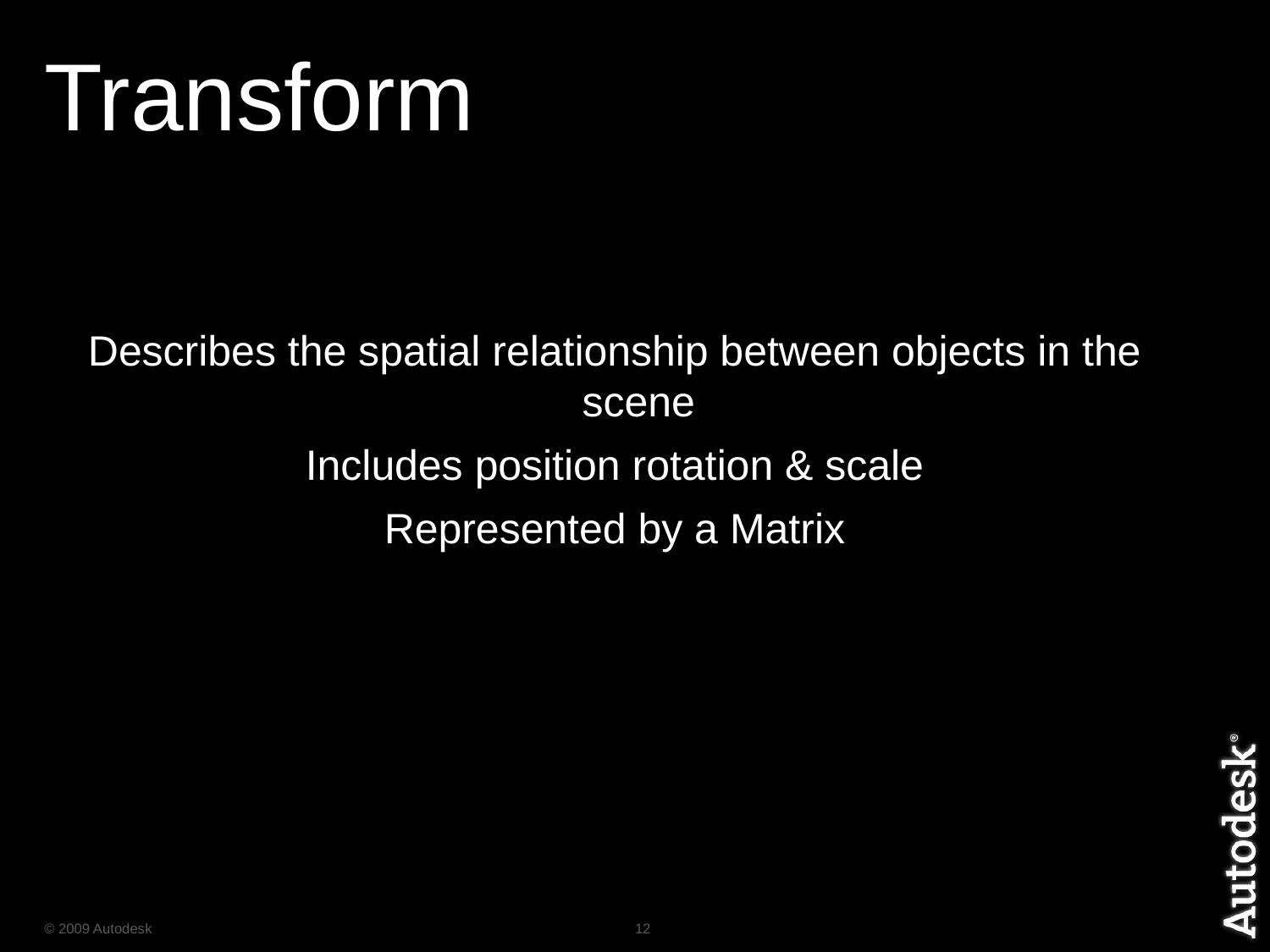

# Transform

Describes the spatial relationship between objects in the scene
Includes position rotation & scale
Represented by a Matrix